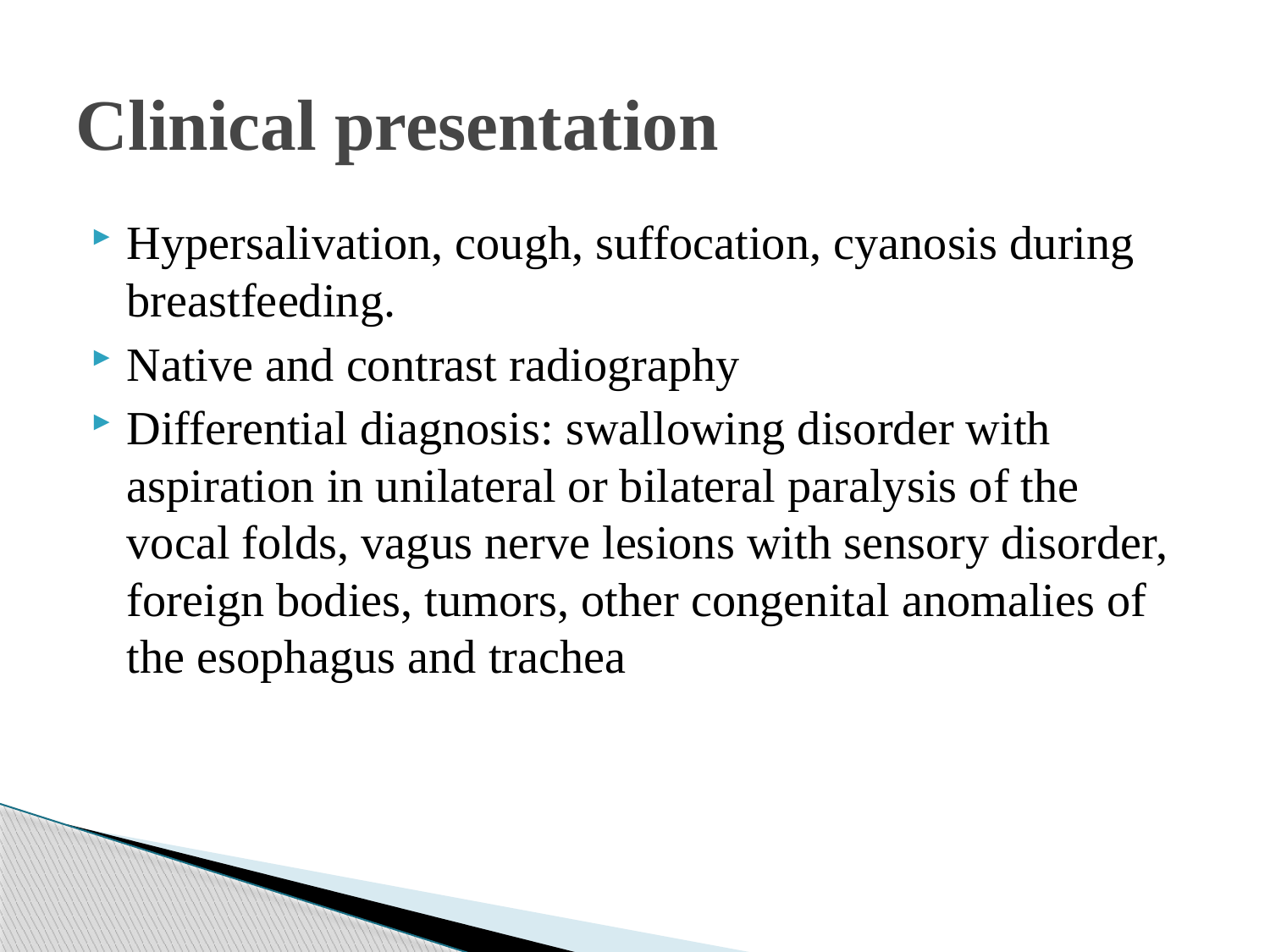

# Clinical presentation
Hypersalivation, cough, suffocation, cyanosis during breastfeeding.
Native and contrast radiography
Differential diagnosis: swallowing disorder with aspiration in unilateral or bilateral paralysis of the vocal folds, vagus nerve lesions with sensory disorder, foreign bodies, tumors, other congenital anomalies of the esophagus and trachea